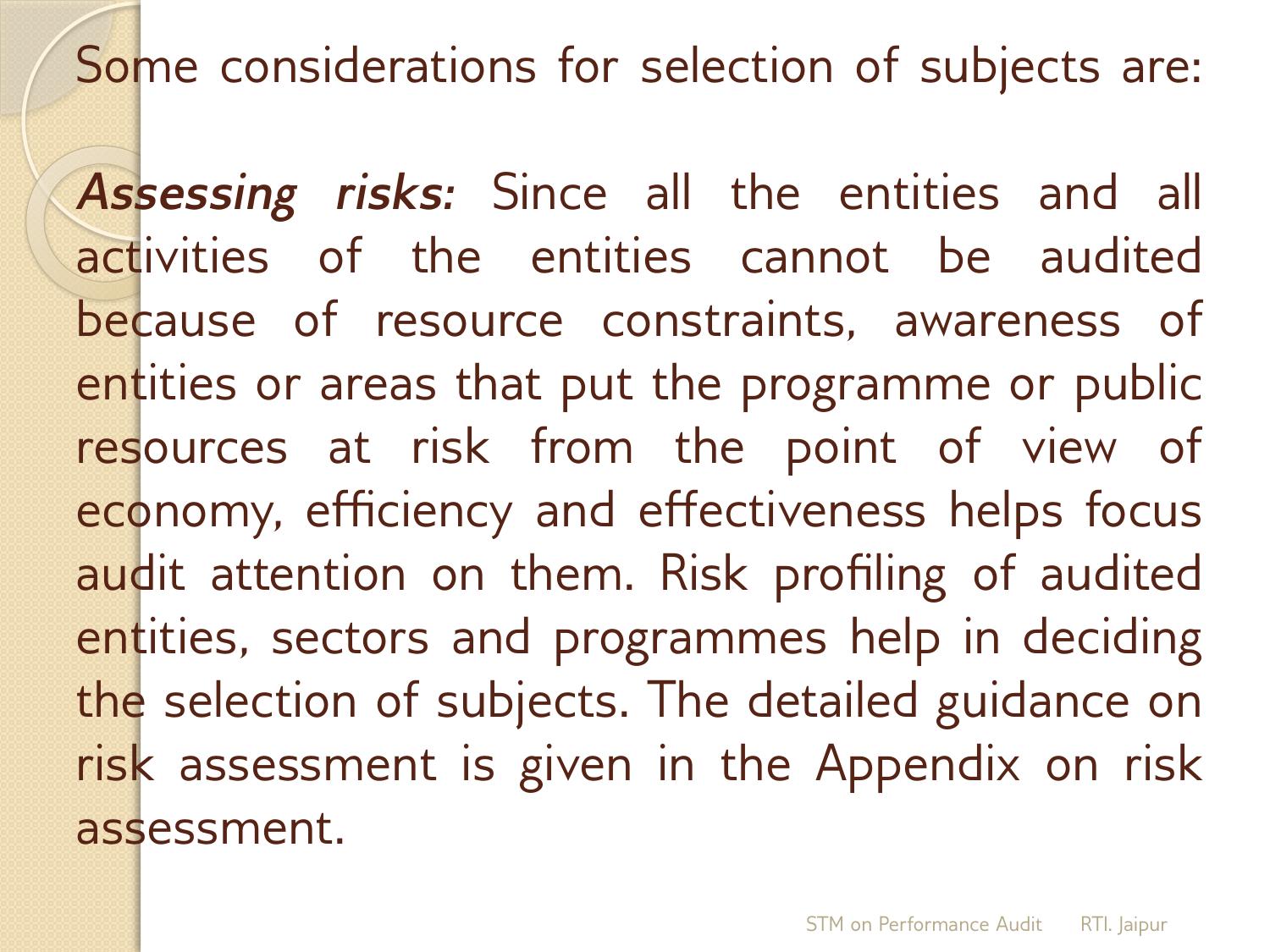

# Some considerations for selection of subjects are: Assessing risks: Since all the entities and all activities of the entities cannot be audited because of resource constraints, awareness of entities or areas that put the programme or public resources at risk from the point of view of economy, efficiency and effectiveness helps focus audit attention on them. Risk profiling of audited entities, sectors and programmes help in deciding the selection of subjects. The detailed guidance on risk assessment is given in the Appendix on risk assessment.
STM on Performance Audit      RTI. Jaipur